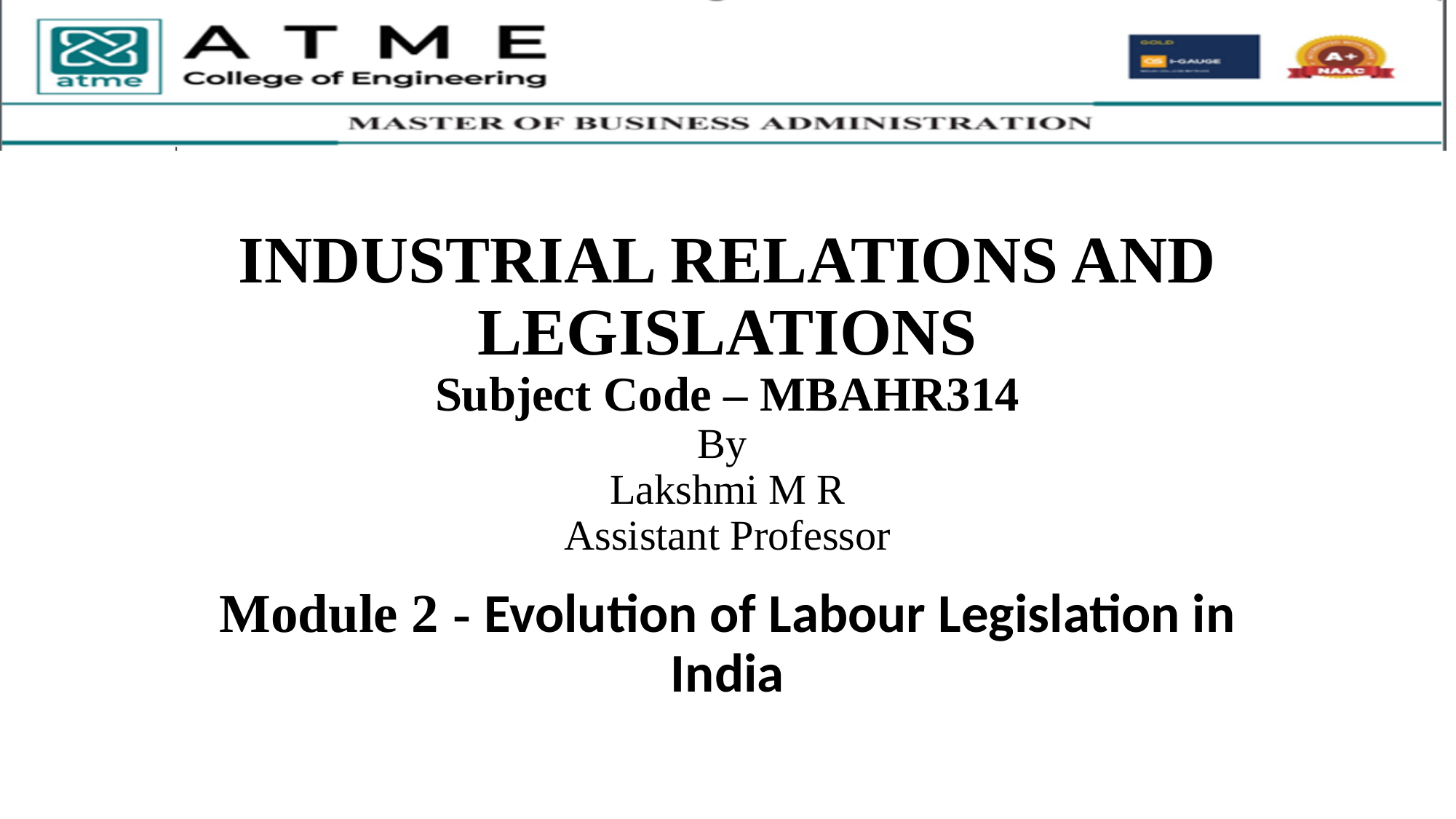

# INDUSTRIAL RELATIONS AND LEGISLATIONS Subject Code – MBAHR314 By Lakshmi M R Assistant Professor
Module 2 - Evolution of Labour Legislation in India